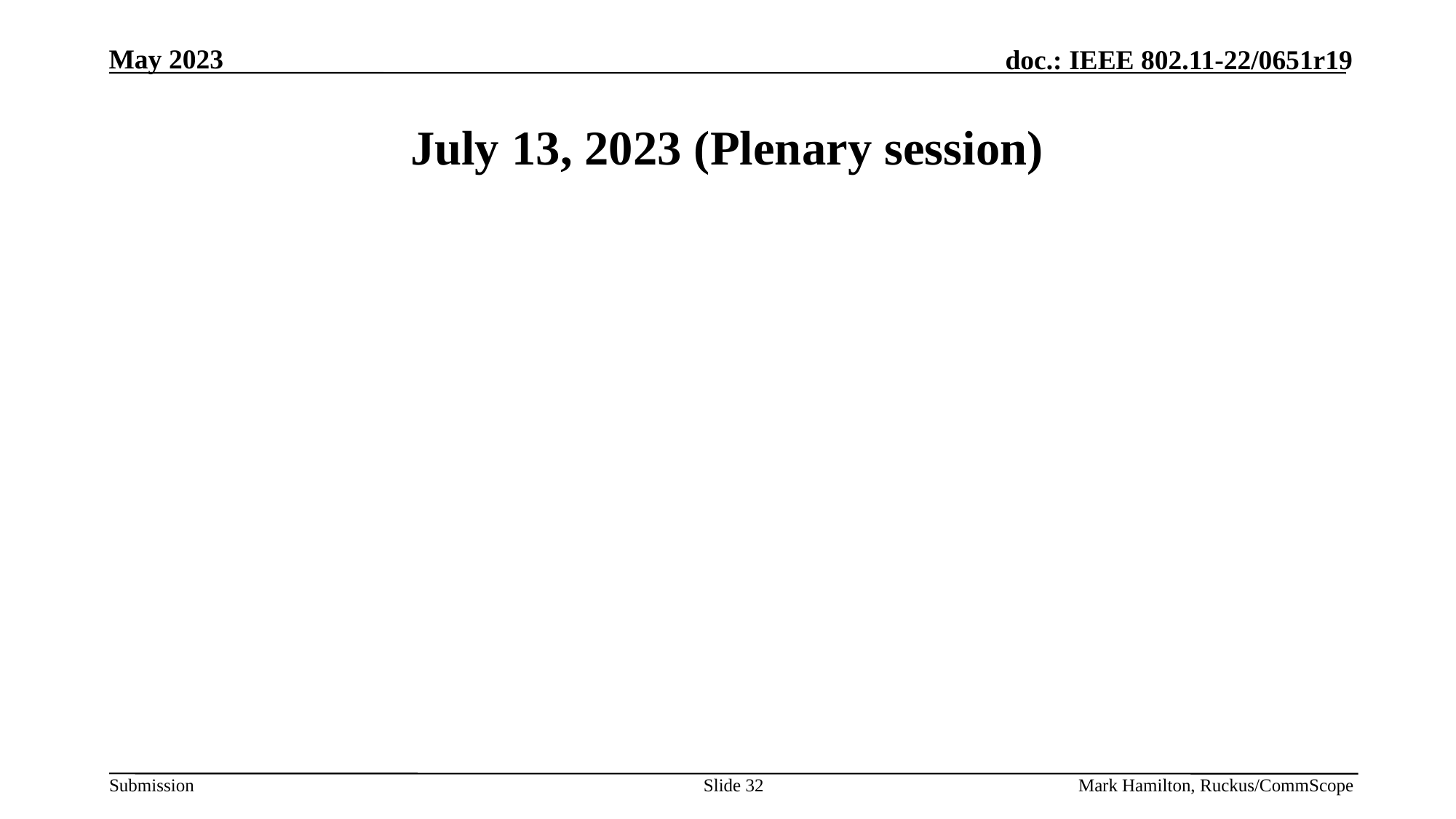

# July 13, 2023 (Plenary session)
Slide 32